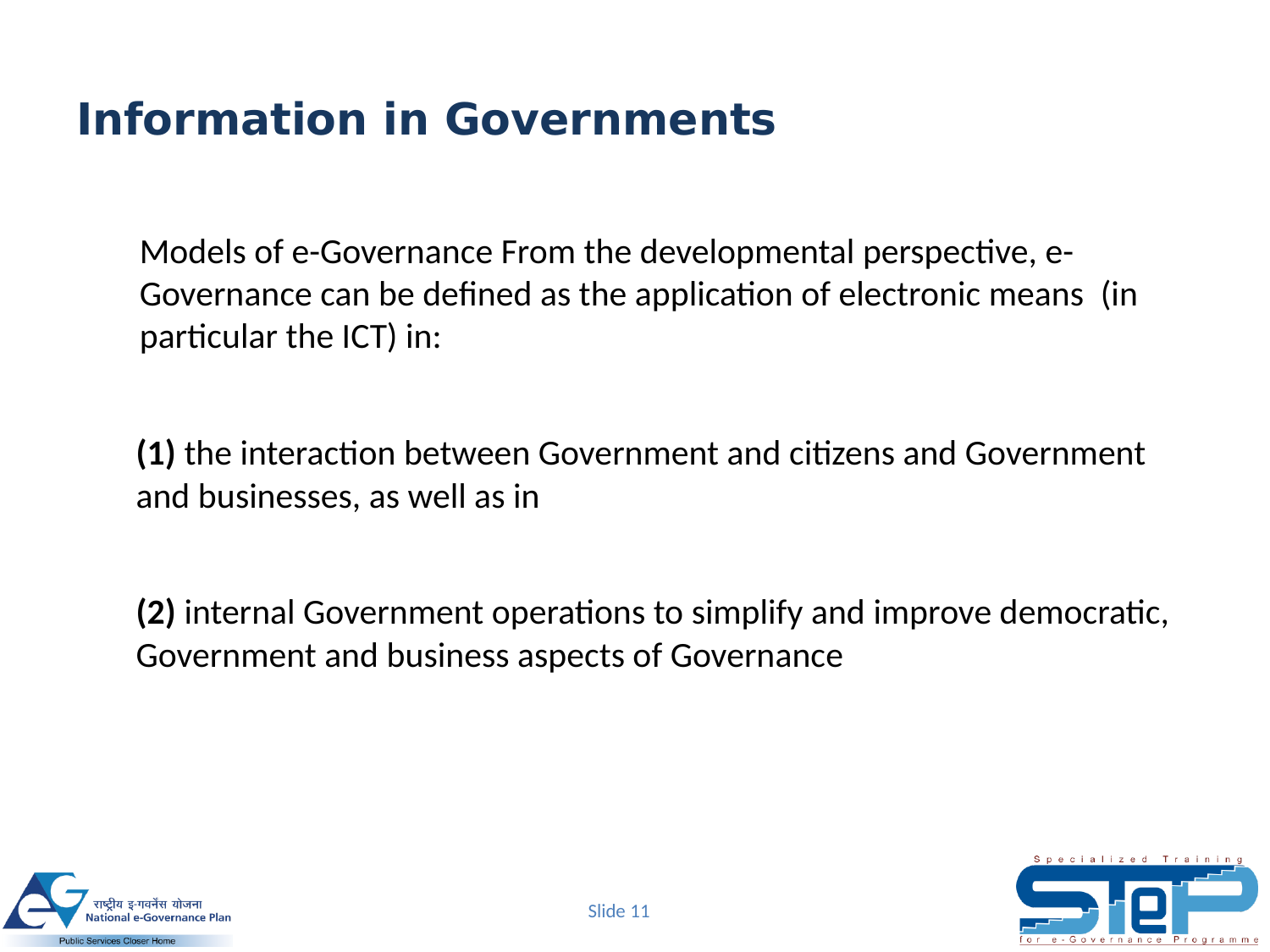

# Information in Governments
	Models of e-Governance From the developmental perspective, e-Governance can be defined as the application of electronic means  (in particular the ICT) in:

(1) the interaction between Government and citizens and Government and businesses, as well as in

(2) internal Government operations to simplify and improve democratic, Government and business aspects of Governance